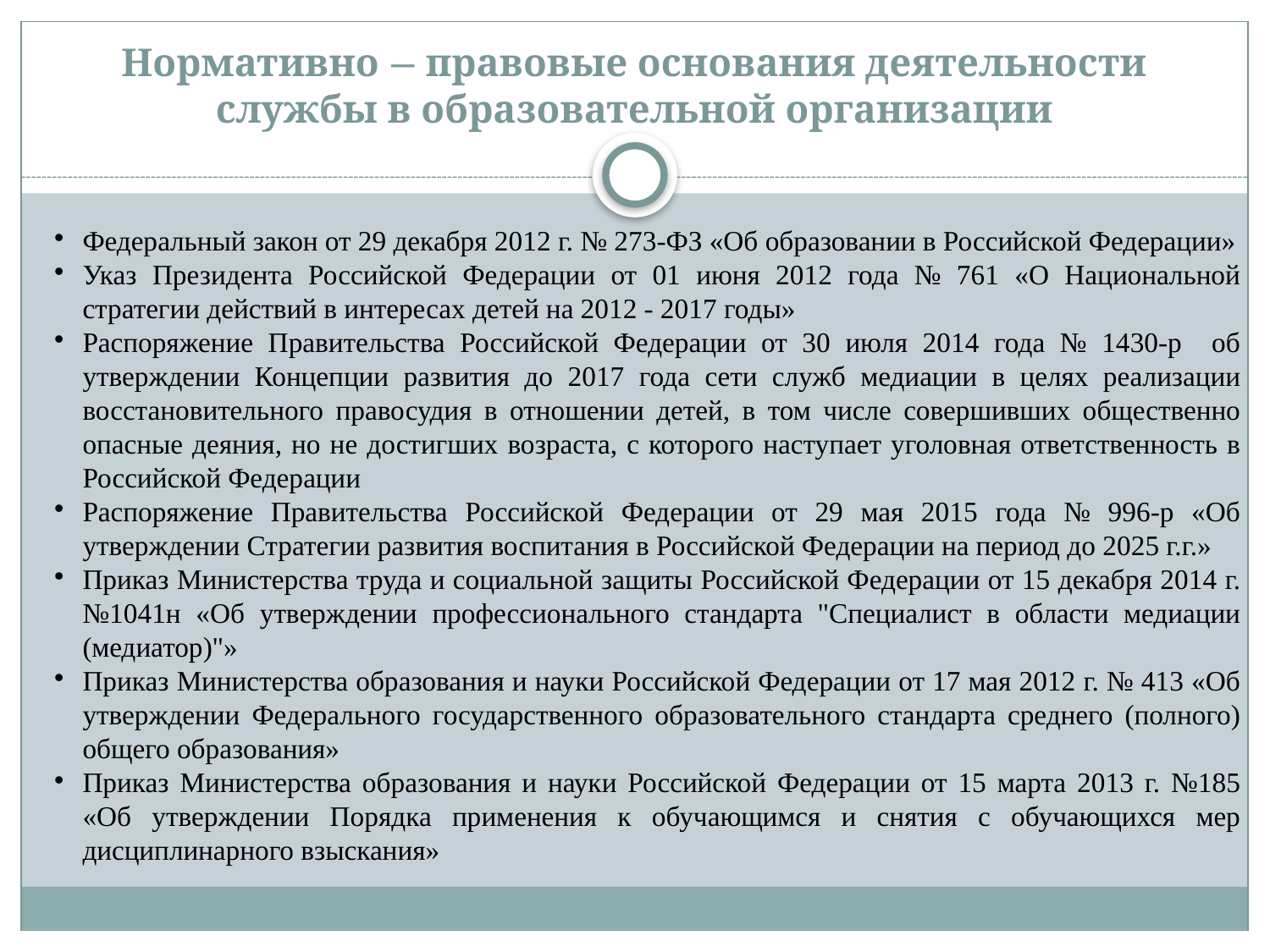

# Нормативно – правовые основания деятельности службы в образовательной организации
Федеральный закон от 29 декабря 2012 г. № 273-ФЗ «Об образовании в Российской Федерации»
Указ Президента Российской Федерации от 01 июня 2012 года № 761 «О Национальной стратегии действий в интересах детей на 2012 - 2017 годы»
Распоряжение Правительства Российской Федерации от 30 июля 2014 года № 1430-р  об утверждении Концепции развития до 2017 года сети служб медиации в целях реализации восстановительного правосудия в отношении детей, в том числе совершивших общественно опасные деяния, но не достигших возраста, с которого наступает уголовная ответственность в Российской Федерации
Распоряжение Правительства Российской Федерации от 29 мая 2015 года № 996-р «Об утверждении Стратегии развития воспитания в Российской Федерации на период до 2025 г.г.»
Приказ Министерства труда и социальной защиты Российской Федерации от 15 декабря 2014 г. №1041н «Об утверждении профессионального стандарта "Специалист в области медиации (медиатор)"»
Приказ Министерства образования и науки Российской Федерации от 17 мая 2012 г. № 413 «Об утверждении Федерального государственного образовательного стандарта среднего (полного) общего образования»
Приказ Министерства образования и науки Российской Федерации от 15 марта 2013 г. №185 «Об утверждении Порядка применения к обучающимся и снятия с обучающихся мер дисциплинарного взыскания»